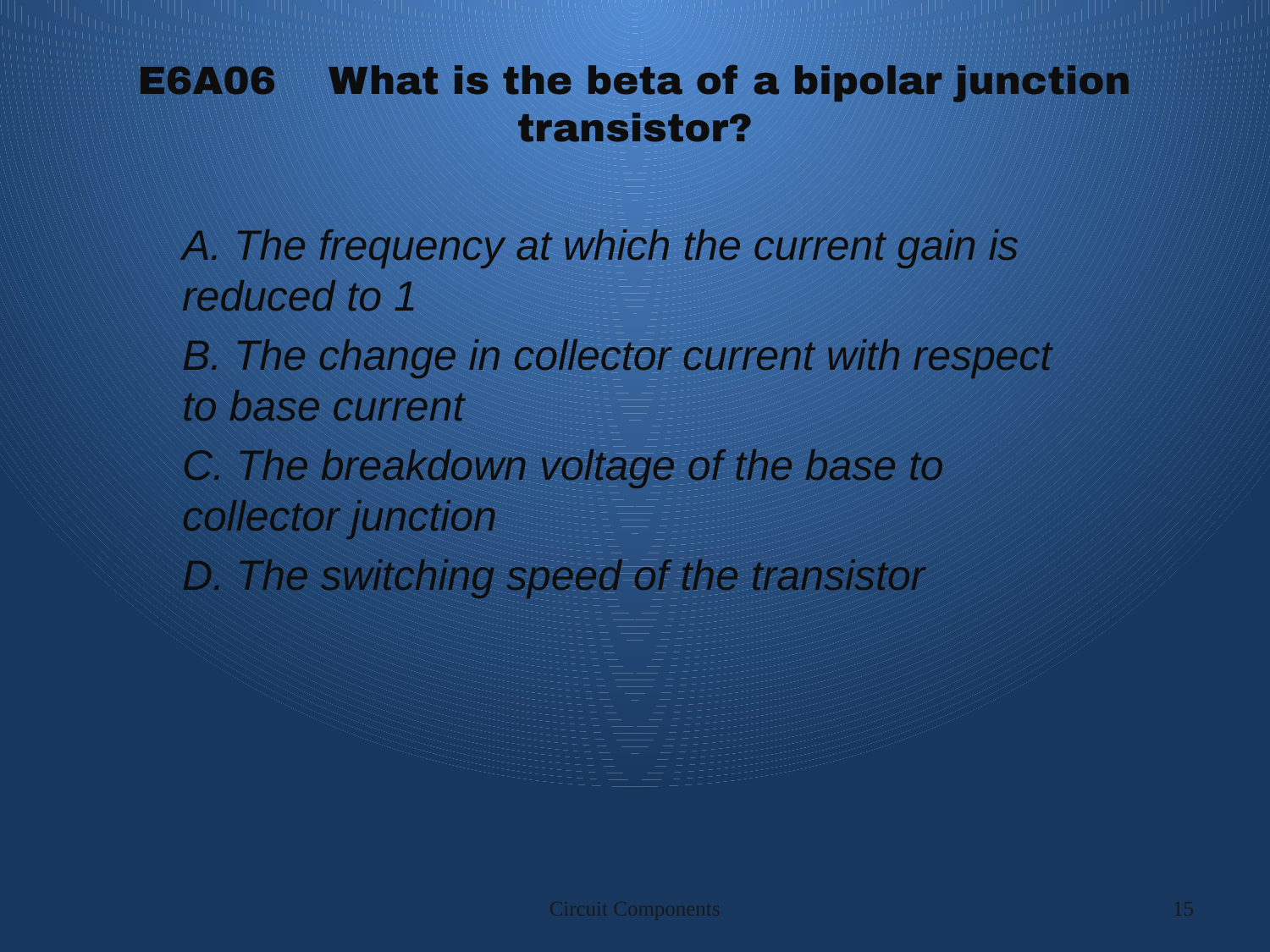

# E6A06    What is the beta of a bipolar junction transistor?
A. The frequency at which the current gain is reduced to 1
B. The change in collector current with respect to base current
C. The breakdown voltage of the base to collector junction
D. The switching speed of the transistor
Circuit Components
15